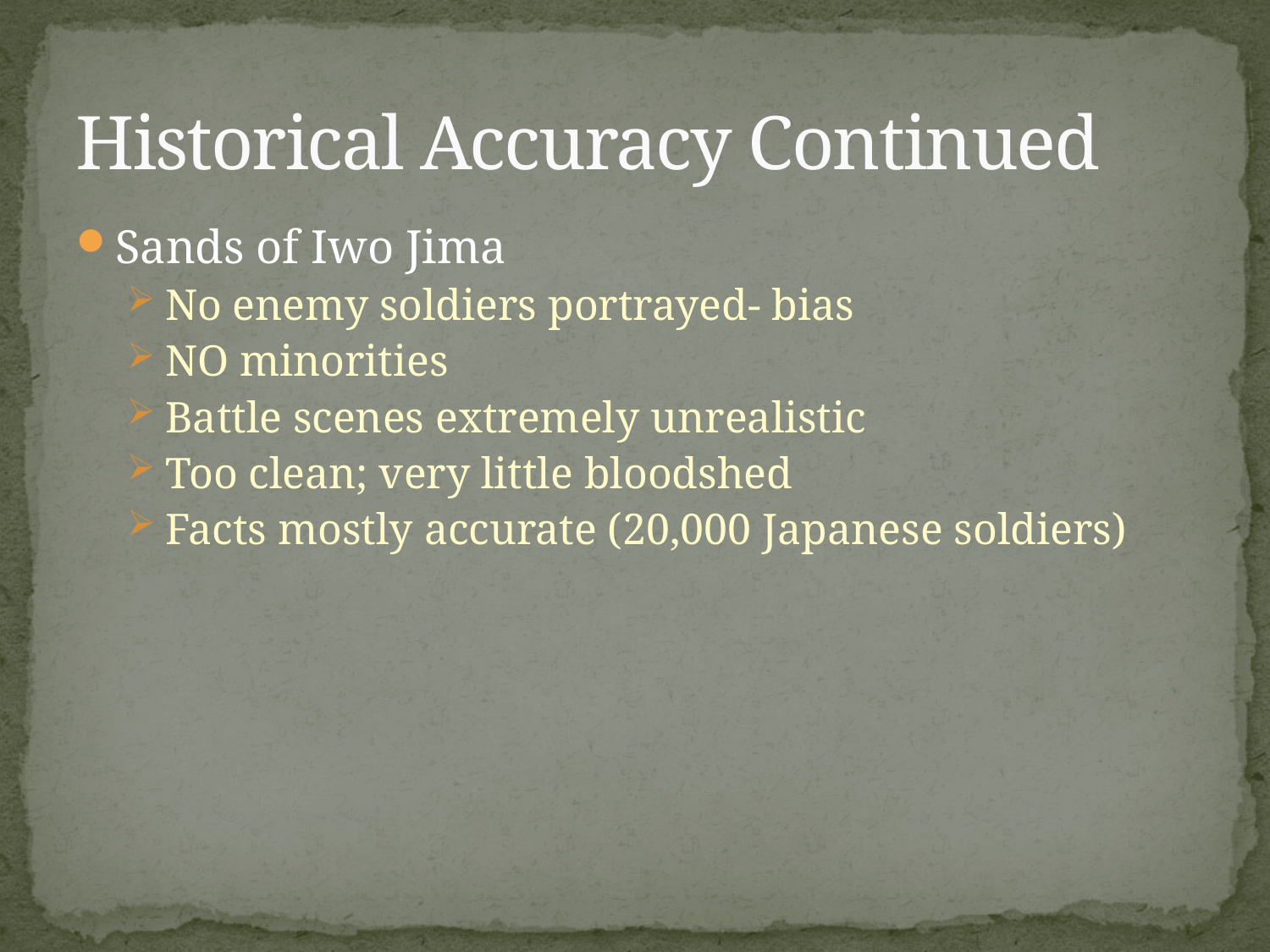

# Historical Accuracy Continued
Sands of Iwo Jima
No enemy soldiers portrayed- bias
NO minorities
Battle scenes extremely unrealistic
Too clean; very little bloodshed
Facts mostly accurate (20,000 Japanese soldiers)